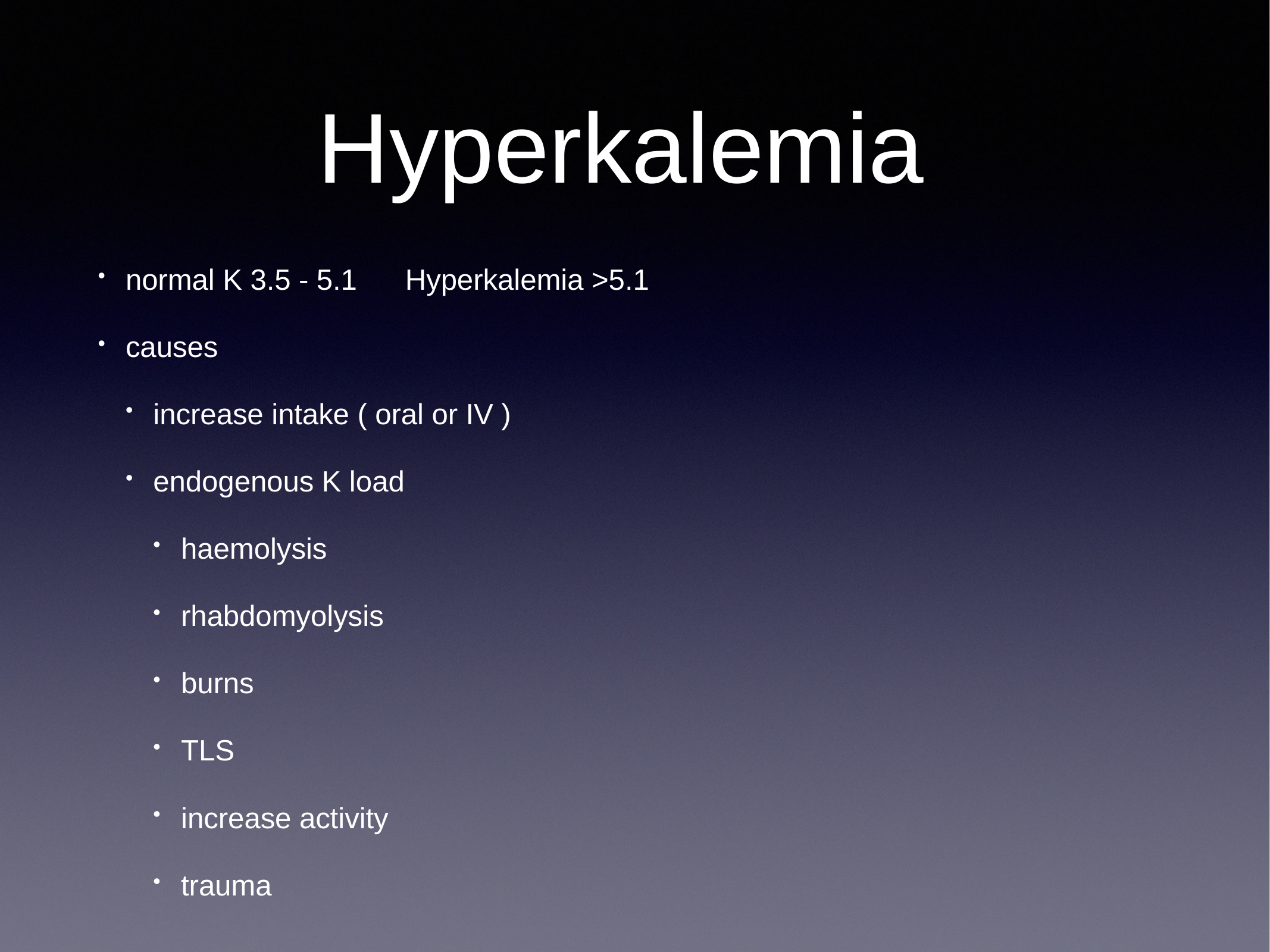

# Hyperkalemia
normal K 3.5 - 5.1      Hyperkalemia >5.1
causes
increase intake ( oral or IV )
endogenous K load
haemolysis
rhabdomyolysis
burns
TLS
increase activity
trauma